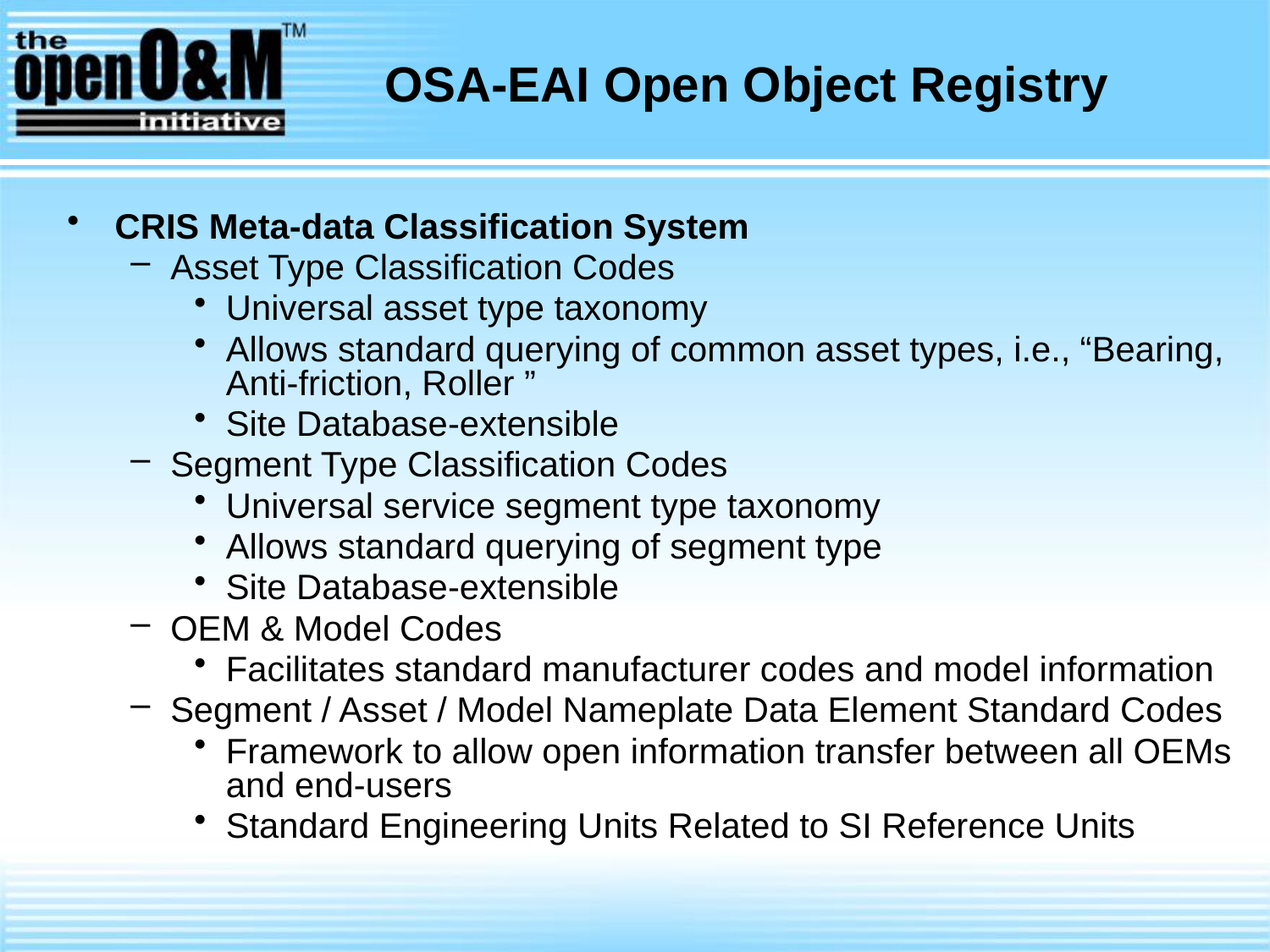

# OSA-EAI Open Object Registry
CRIS Meta-data Classification System
Asset Type Classification Codes
Universal asset type taxonomy
Allows standard querying of common asset types, i.e., “Bearing, Anti-friction, Roller ”
Site Database-extensible
Segment Type Classification Codes
Universal service segment type taxonomy
Allows standard querying of segment type
Site Database-extensible
OEM & Model Codes
Facilitates standard manufacturer codes and model information
Segment / Asset / Model Nameplate Data Element Standard Codes
Framework to allow open information transfer between all OEMs and end-users
Standard Engineering Units Related to SI Reference Units